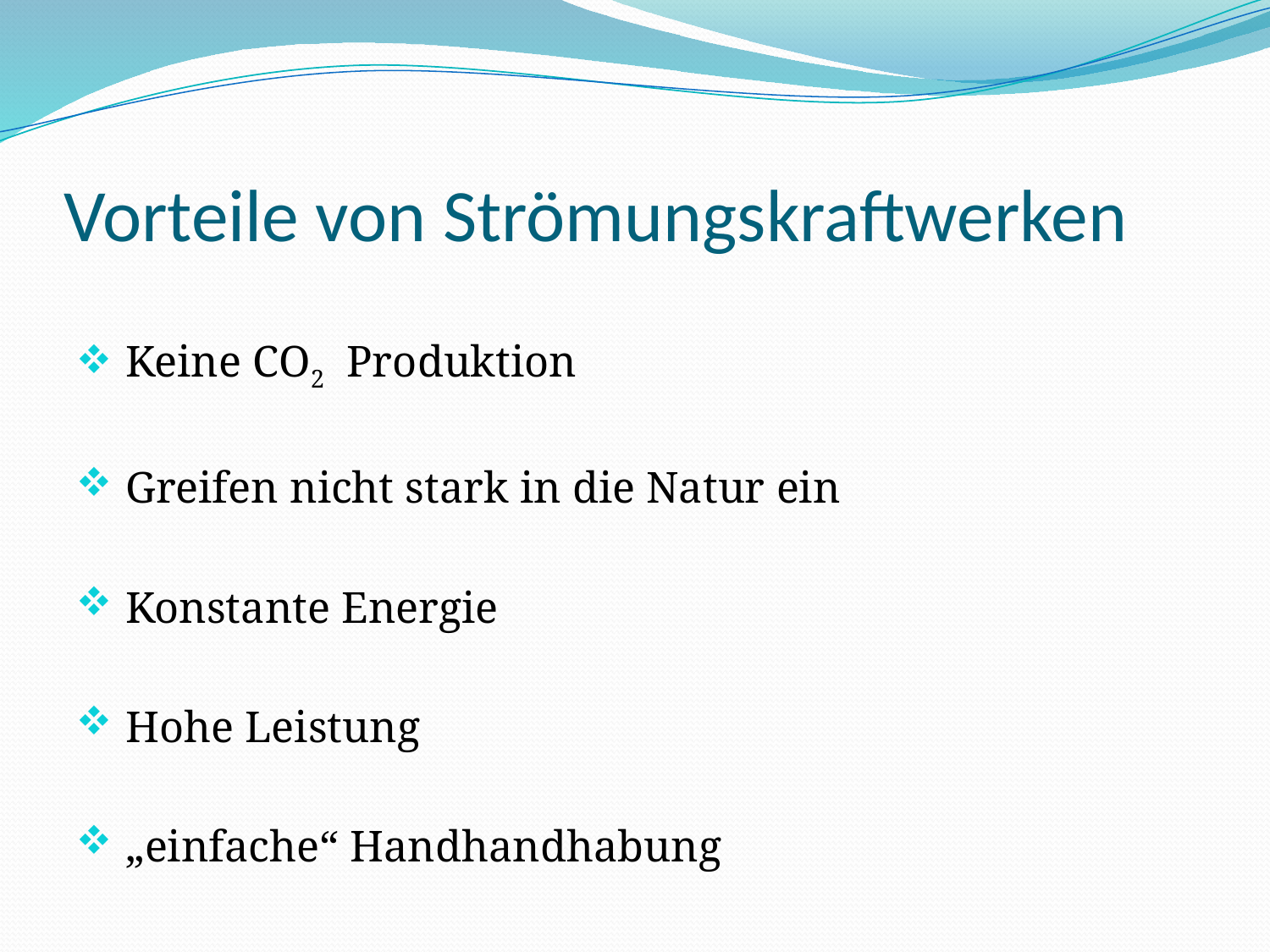

# Vorteile von Strömungskraftwerken

 Keine CO2  Produktion

 Greifen nicht stark in die Natur ein

 Konstante Energie

 Hohe Leistung

 „einfache“ Handhandhabung